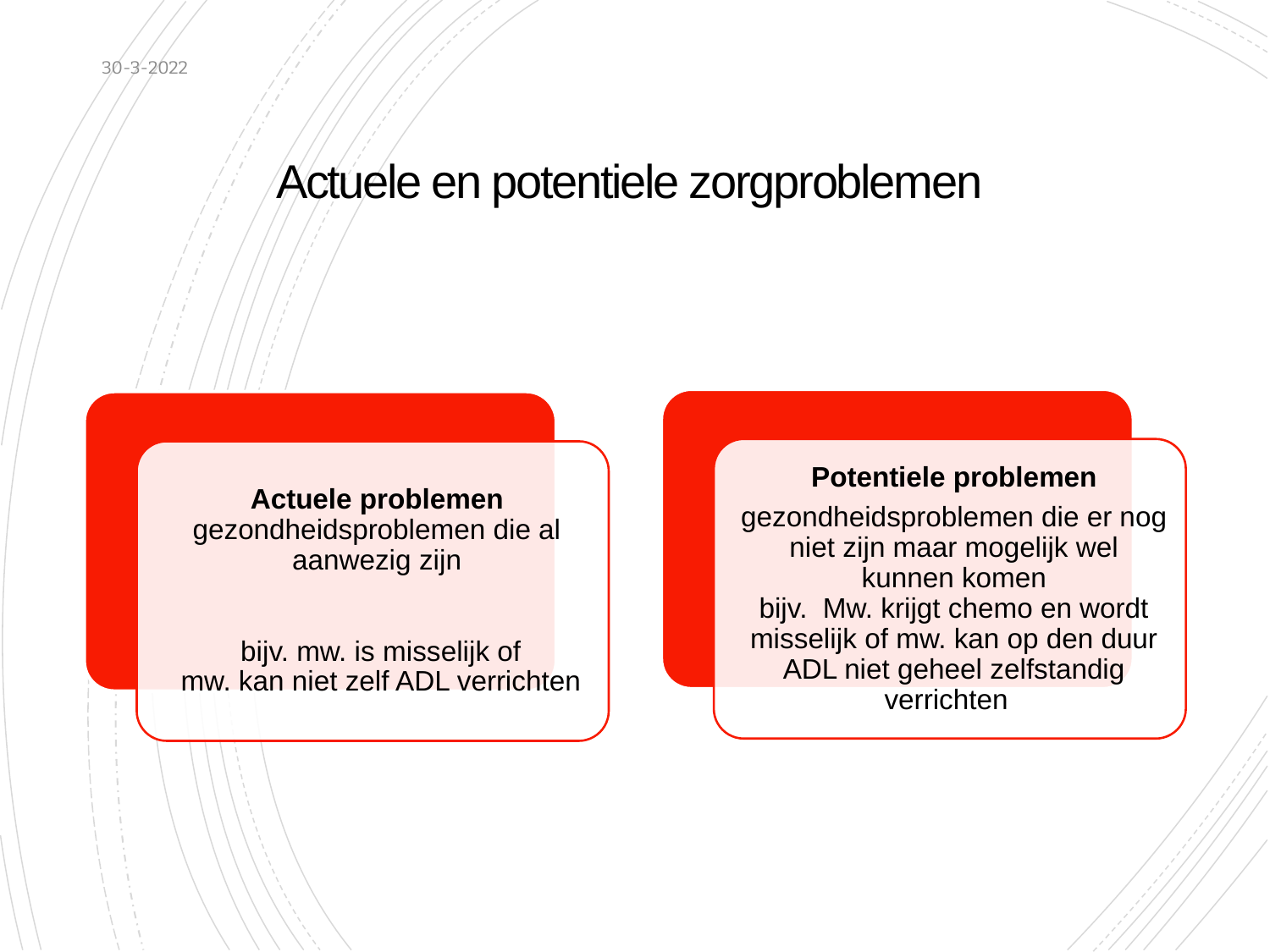

30-3-2022
13
# Actuele en potentiele zorgproblemen
Actuele problemen gezondheidsproblemen die al aanwezig zijn
 bijv. mw. is misselijk of
 mw. kan niet zelf ADL verrichten
Potentiele problemen
gezondheidsproblemen die er nog niet zijn maar mogelijk wel kunnen komen
bijv.  Mw. krijgt chemo en wordt misselijk of mw. kan op den duur ADL niet geheel zelfstandig verrichten